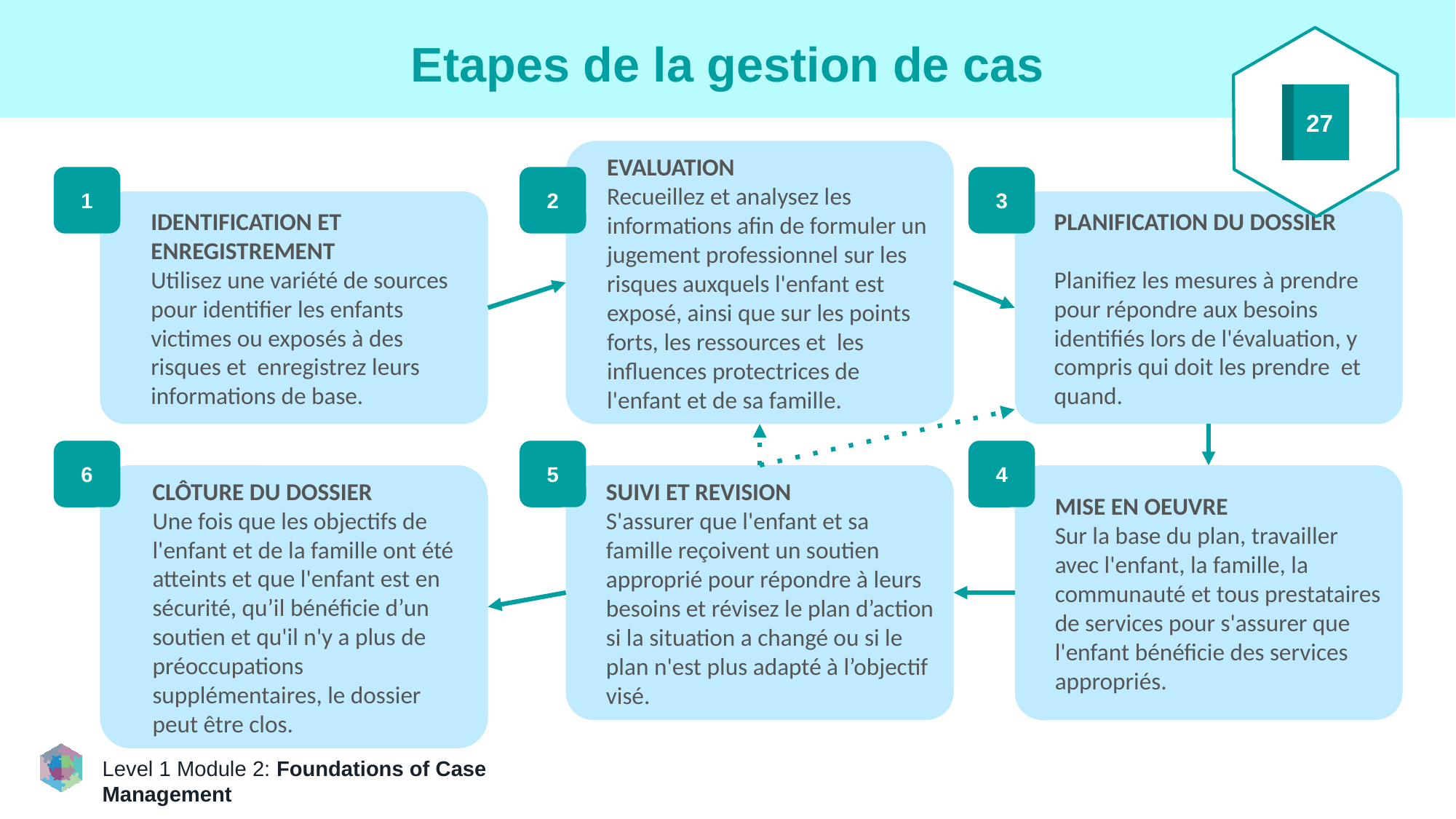

27

# Etapes de la gestion de cas
EVALUATION
Recueillez et analysez les  informations afin de formuler un jugement professionnel sur les risques auxquels l'enfant est exposé, ainsi que sur les points forts, les ressources et  les influences protectrices de l'enfant et de sa famille.
1
2
3
IDENTIFICATION ET ENREGISTREMENT
Utilisez une variété de sources pour identifier les enfants victimes ou exposés à des risques et  enregistrez leurs informations de base.
PLANIFICATION DU DOSSIER

Planifiez les mesures à prendre  pour répondre aux besoins identifiés lors de l'évaluation, y compris qui doit les prendre  et quand.
6
5
4
CLÔTURE DU DOSSIER
Une fois que les objectifs de l'enfant et de la famille ont été atteints et que l'enfant est en sécurité, qu’il bénéficie d’un soutien et qu'il n'y a plus de préoccupations supplémentaires, le dossier peut être clos.
SUIVI ET REVISION
S'assurer que l'enfant et sa famille reçoivent un soutien approprié pour répondre à leurs besoins et révisez le plan d’action si la situation a changé ou si le plan n'est plus adapté à l’objectif visé.
MISE EN OEUVRE
Sur la base du plan, travailler avec l'enfant, la famille, la communauté et tous prestataires de services pour s'assurer que l'enfant bénéficie des services appropriés.